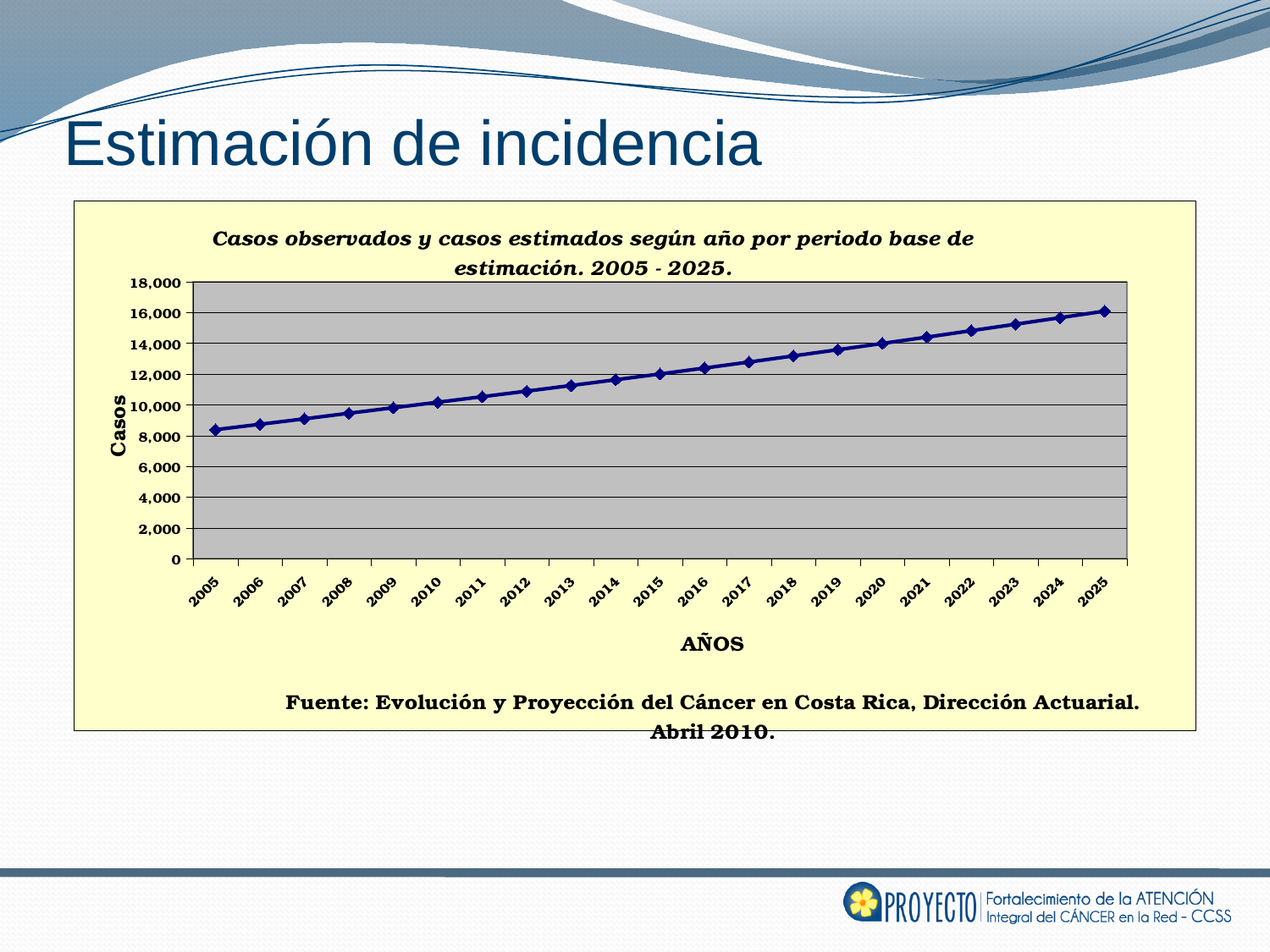

# Estimación de incidencia

### Chart: Casos observados y casos estimados según año por periodo base de estimación. 2005 - 2025.

| Category | Casos observados y casos estimados según año por periodo base de estimación. 2005 - 2025. |
|---|---|
| 2005 | 8388.0 |
| 2006 | 8738.0 |
| 2007 | 9095.0 |
| 2008 | 9456.0 |
| 2009 | 9815.0 |
| 2010 | 10172.0 |
| 2011 | 10529.0 |
| 2012 | 10891.0 |
| 2013 | 11258.0 |
| 2014 | 11630.0 |
| 2015 | 12008.0 |
| 2016 | 12392.0 |
| 2017 | 12782.0 |
| 2018 | 13180.0 |
| 2019 | 13583.0 |
| 2020 | 13992.0 |
| 2021 | 14404.0 |
| 2022 | 14821.0 |
| 2023 | 15242.0 |
| 2024 | 15665.0 |
| 2025 | 16090.0 |